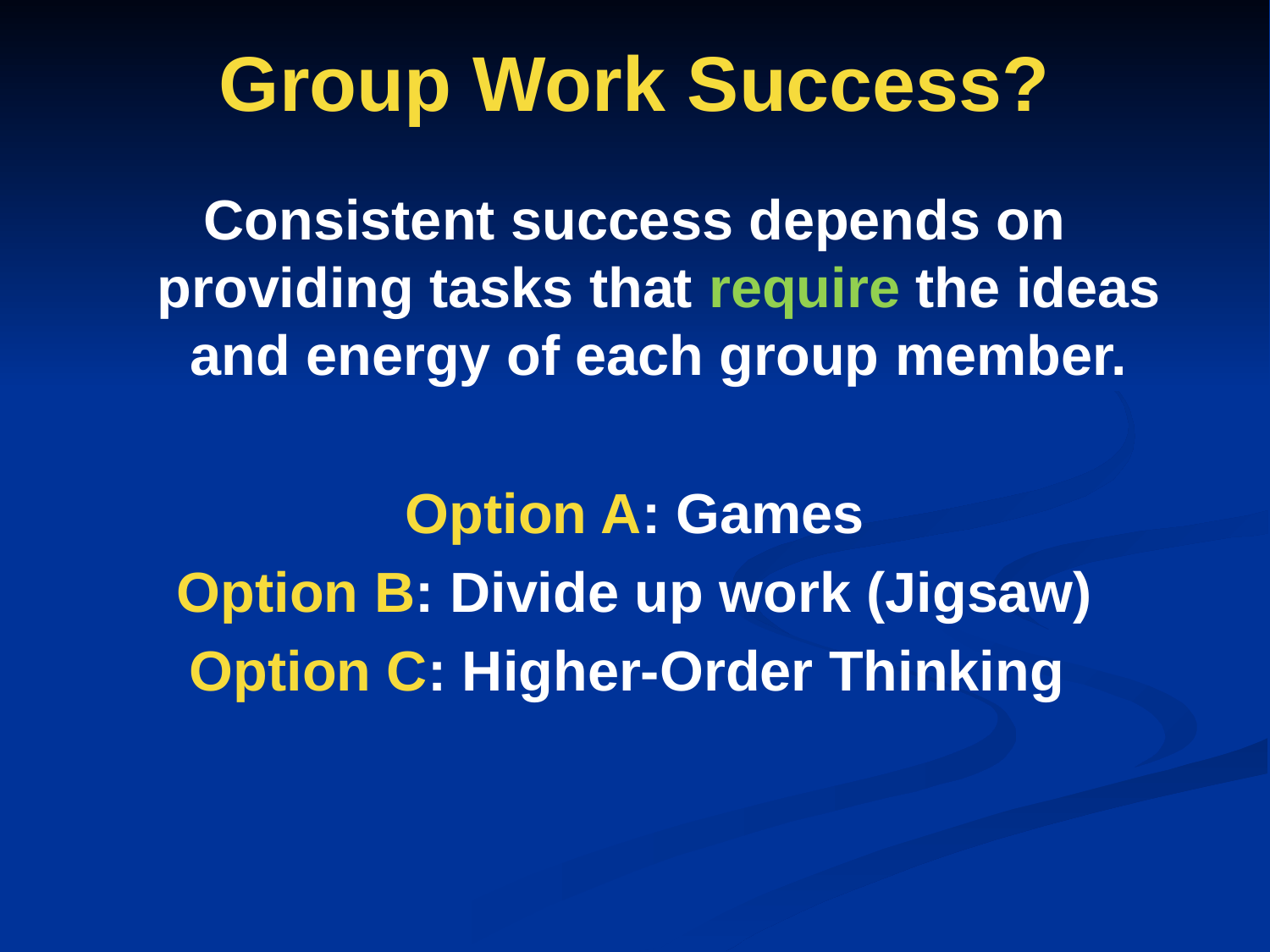

# Group Work Success?
Consistent success depends on providing tasks that require the ideas and energy of each group member.

Option A: Games
Option B: Divide up work (Jigsaw)
Option C: Higher-Order Thinking